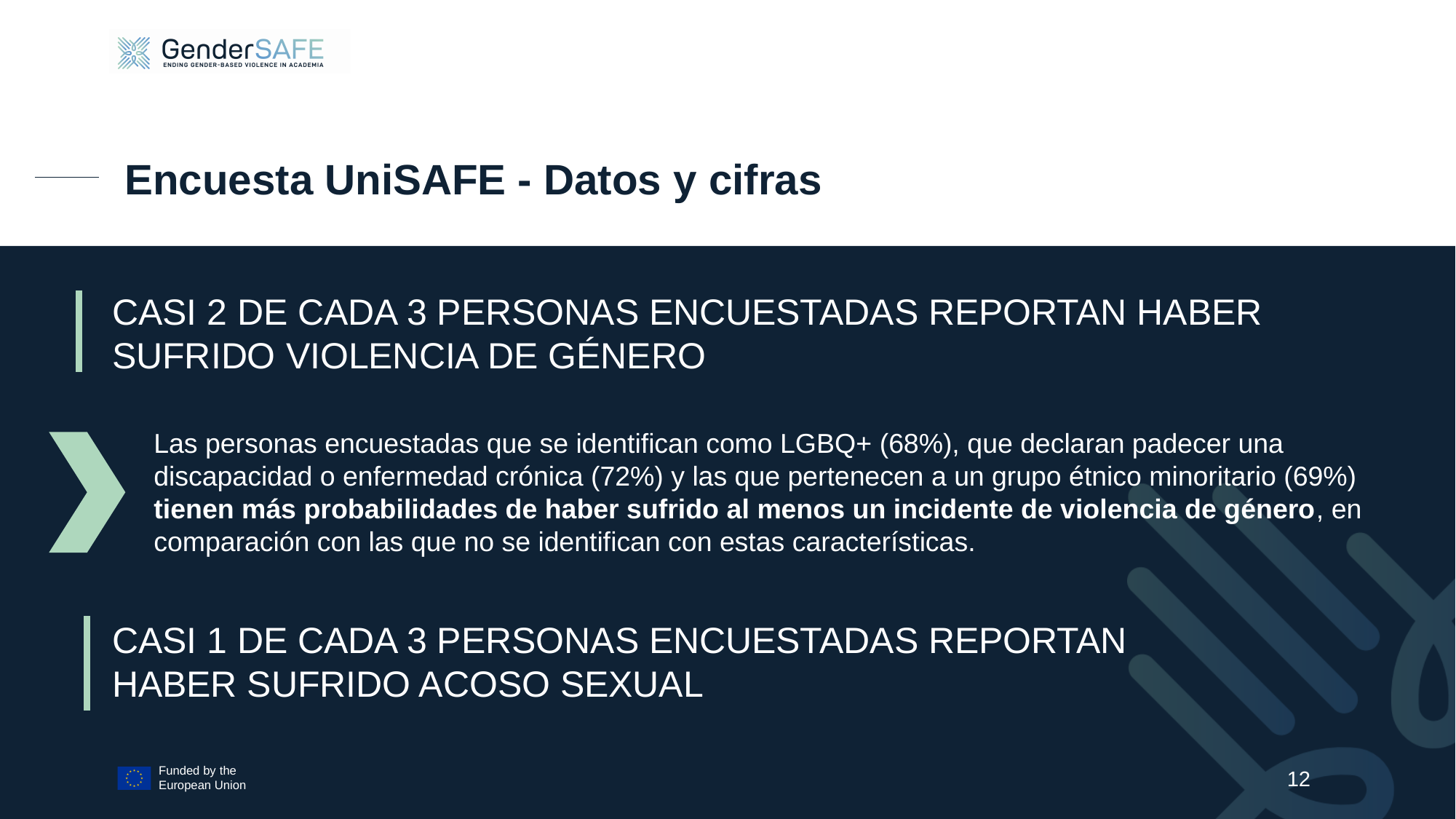

# Encuesta UniSAFE - Datos y cifras
CASI 2 DE CADA 3 PERSONAS ENCUESTADAS REPORTAN HABER SUFRIDO VIOLENCIA DE GÉNERO
Las personas encuestadas que se identifican como LGBQ+ (68%), que declaran padecer una discapacidad o enfermedad crónica (72%) y las que pertenecen a un grupo étnico minoritario (69%) tienen más probabilidades de haber sufrido al menos un incidente de violencia de género, en comparación con las que no se identifican con estas características.

CASI 1 DE CADA 3 PERSONAS ENCUESTADAS REPORTAN HABER SUFRIDO ACOSO SEXUAL